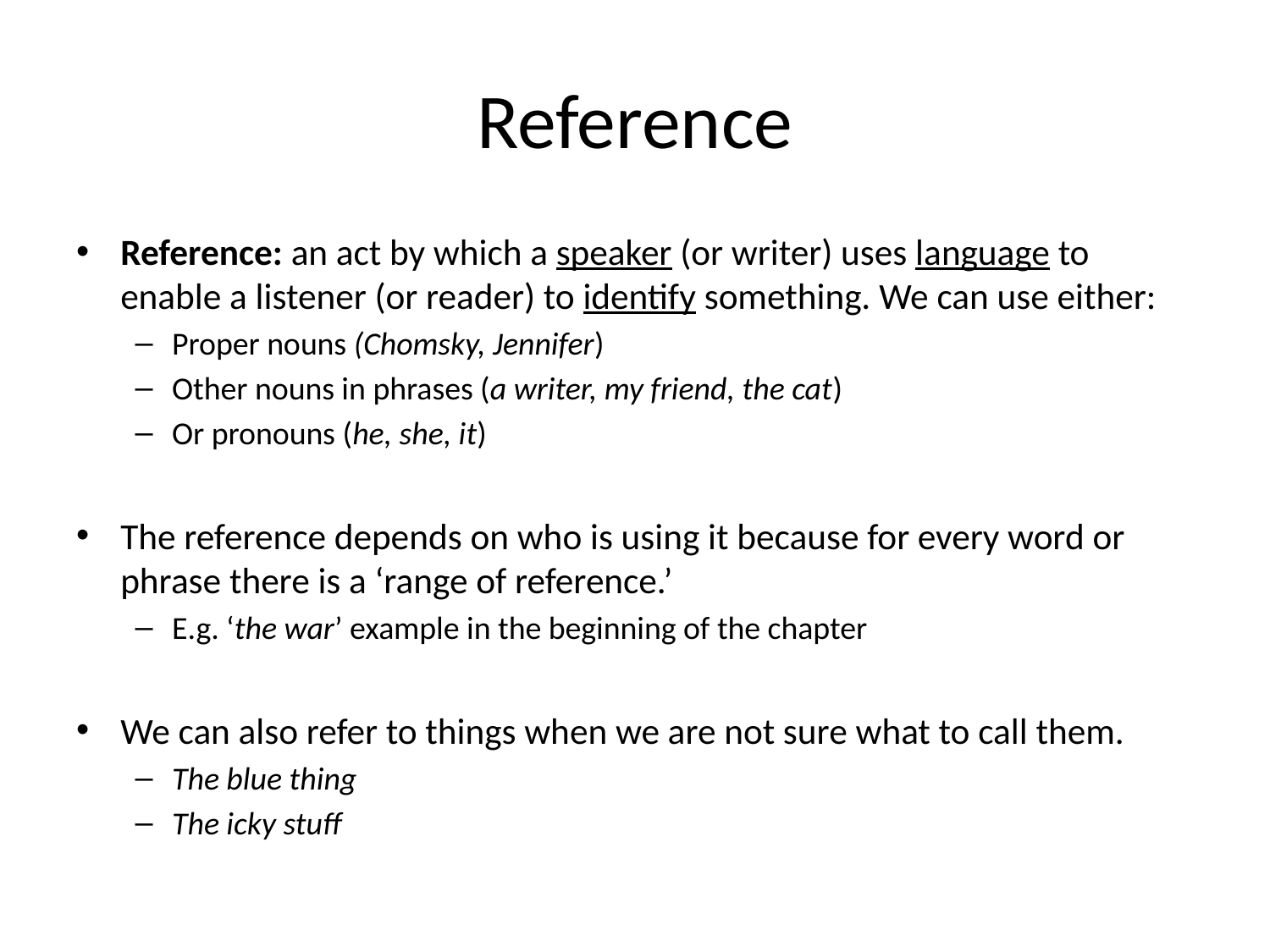

# Reference
Reference: an act by which a speaker (or writer) uses language to enable a listener (or reader) to identify something. We can use either:
Proper nouns (Chomsky, Jennifer)
Other nouns in phrases (a writer, my friend, the cat)
Or pronouns (he, she, it)

The reference depends on who is using it because for every word or phrase there is a ‘range of reference.’
E.g. ‘the war’ example in the beginning of the chapter

We can also refer to things when we are not sure what to call them.
The blue thing
The icky stuff